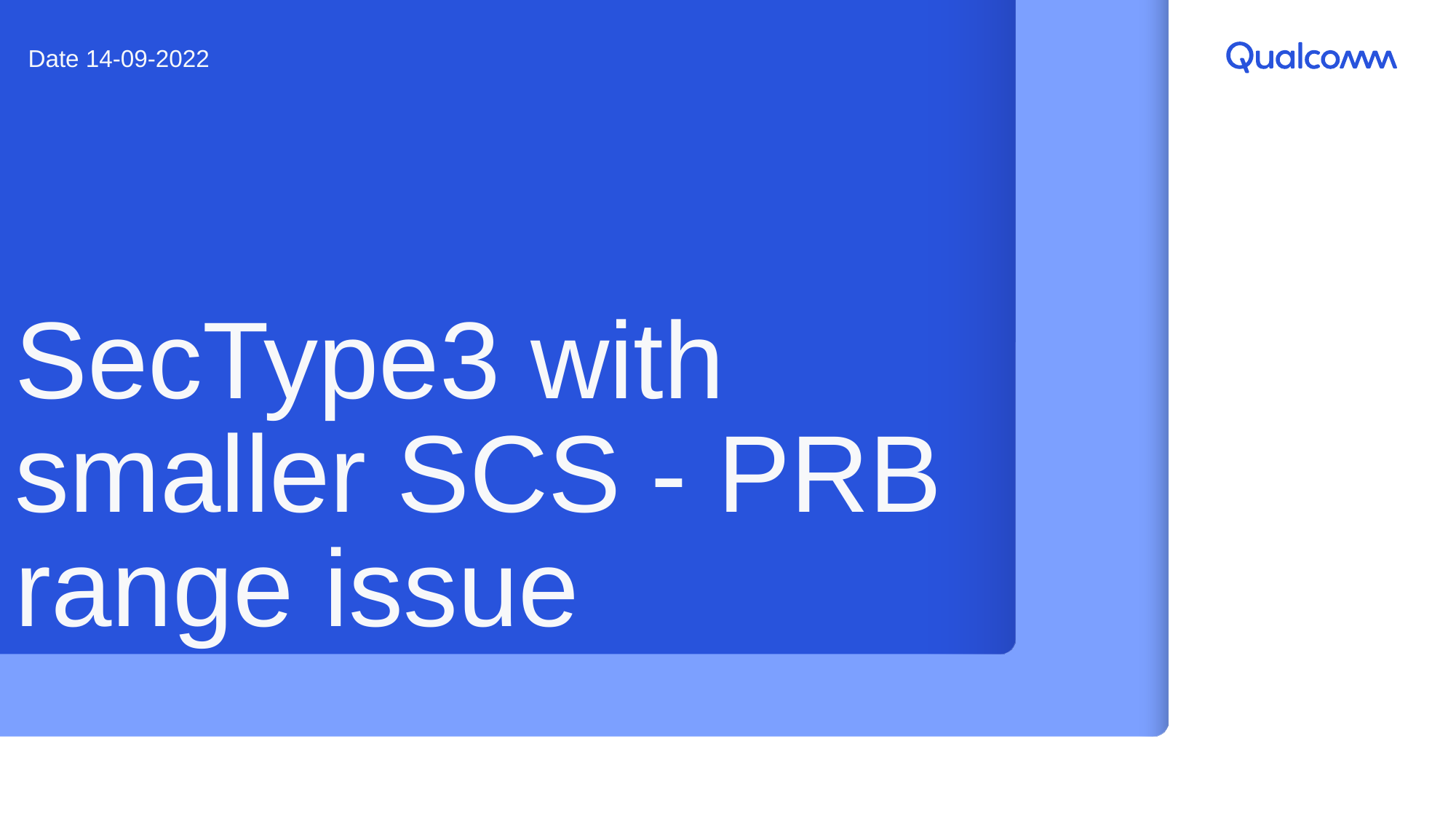

Date 14-09-2022
# SecType3 with smaller SCS - PRB range issue